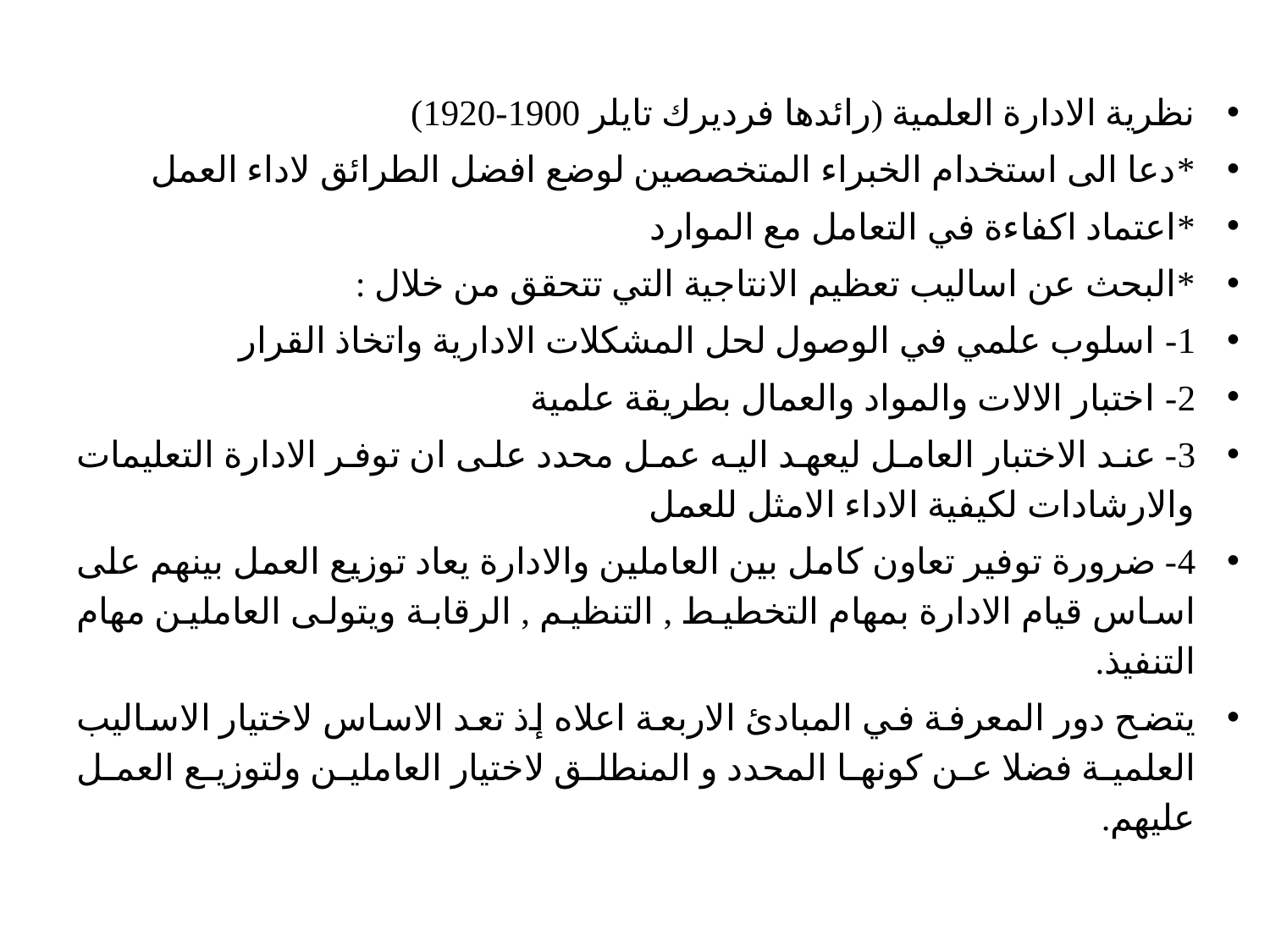

نظرية الادارة العلمية (رائدها فرديرك تايلر 1900-1920)
*دعا الى استخدام الخبراء المتخصصين لوضع افضل الطرائق لاداء العمل
*اعتماد اكفاءة في التعامل مع الموارد
*البحث عن اساليب تعظيم الانتاجية التي تتحقق من خلال :
1- اسلوب علمي في الوصول لحل المشكلات الادارية واتخاذ القرار
2- اختبار الالات والمواد والعمال بطريقة علمية
3- عند الاختبار العامل ليعهد اليه عمل محدد على ان توفر الادارة التعليمات والارشادات لكيفية الاداء الامثل للعمل
4- ضرورة توفير تعاون كامل بين العاملين والادارة يعاد توزيع العمل بينهم على اساس قيام الادارة بمهام التخطيط , التنظيم , الرقابة ويتولى العاملين مهام التنفيذ.
يتضح دور المعرفة في المبادئ الاربعة اعلاه إذ تعد الاساس لاختيار الاساليب العلمية فضلا عن كونها المحدد و المنطلق لاختيار العاملين ولتوزيع العمل عليهم.